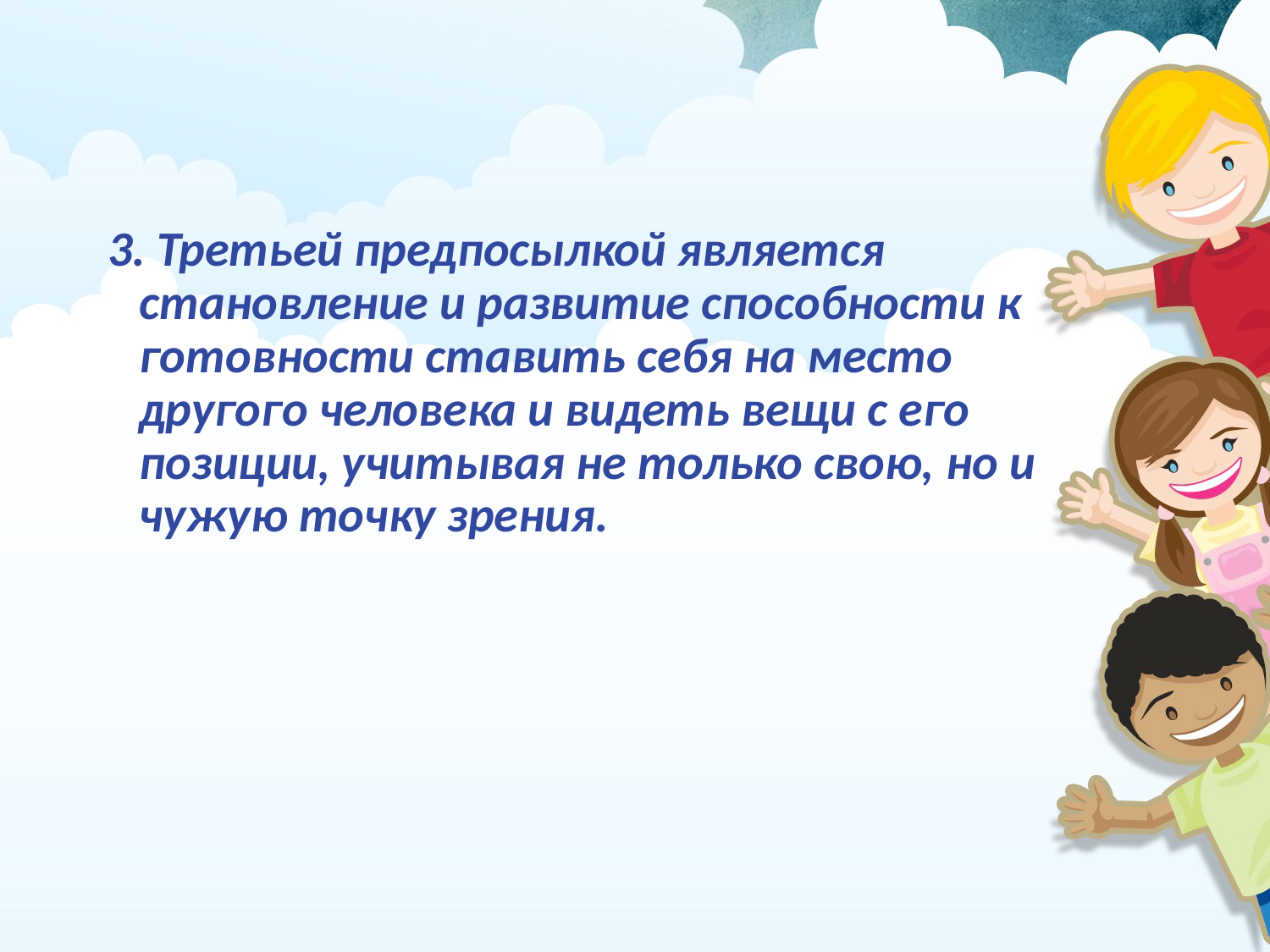

3. Третьей предпосылкой является становление и развитие способности к готовности ставить себя на место другого человека и видеть вещи с его позиции, учитывая не только свою, но и чужую точку зрения.